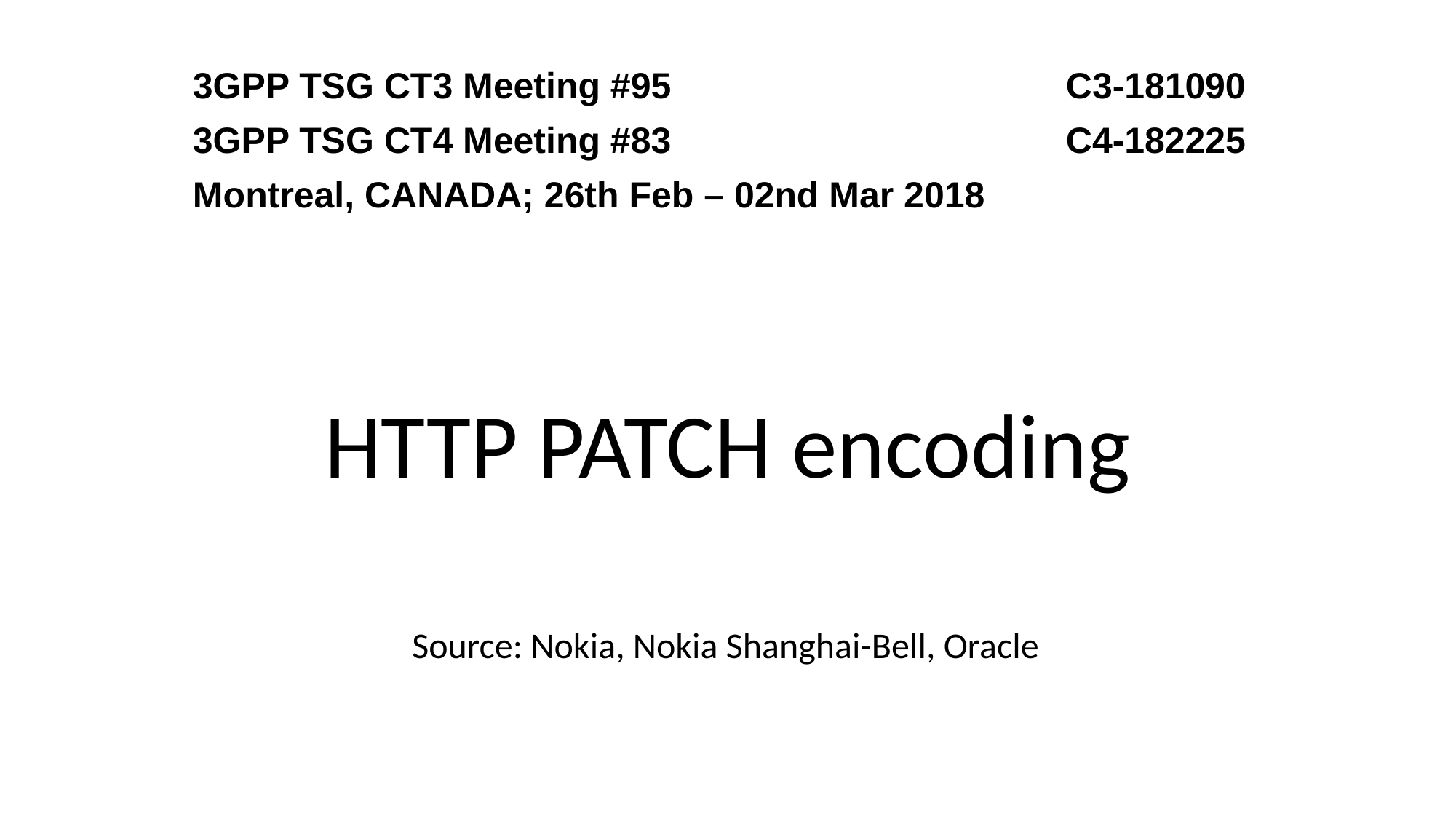

3GPP TSG CT3 Meeting #95				C3-181090
3GPP TSG CT4 Meeting #83				C4-182225
Montreal, CANADA; 26th Feb – 02nd Mar 2018
# HTTP PATCH encoding
Source: Nokia, Nokia Shanghai-Bell, Oracle